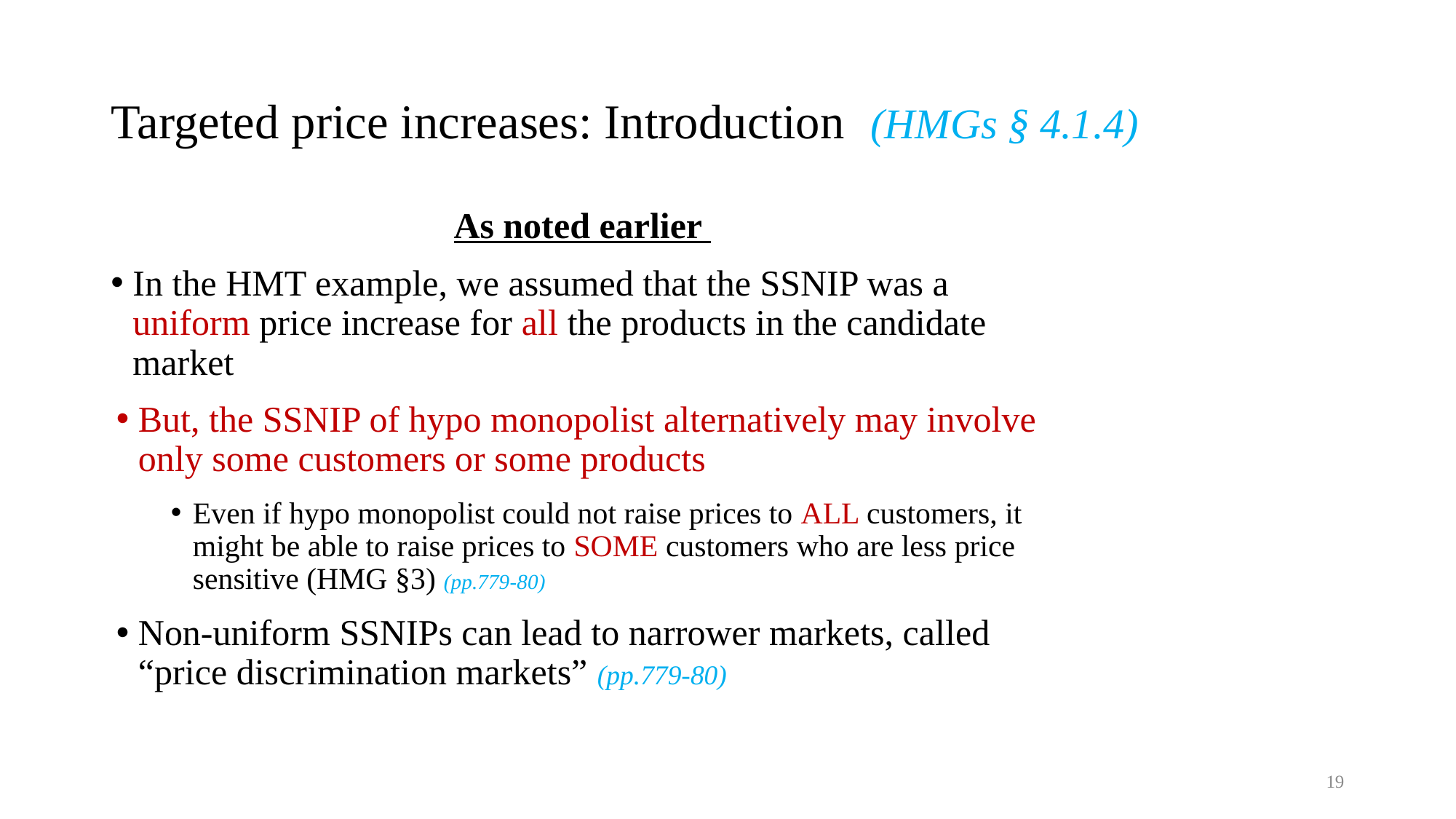

# Targeted price increases: Introduction  (HMGs § 4.1.4)
As noted earlier
In the HMT example, we assumed that the SSNIP was a uniform price increase for all the products in the candidate market
But, the SSNIP of hypo monopolist alternatively may involve only some customers or some products
Even if hypo monopolist could not raise prices to ALL customers, it might be able to raise prices to SOME customers who are less price sensitive (HMG §3) (pp.779-80)
Non-uniform SSNIPs can lead to narrower markets, called “price discrimination markets” (pp.779-80)

19